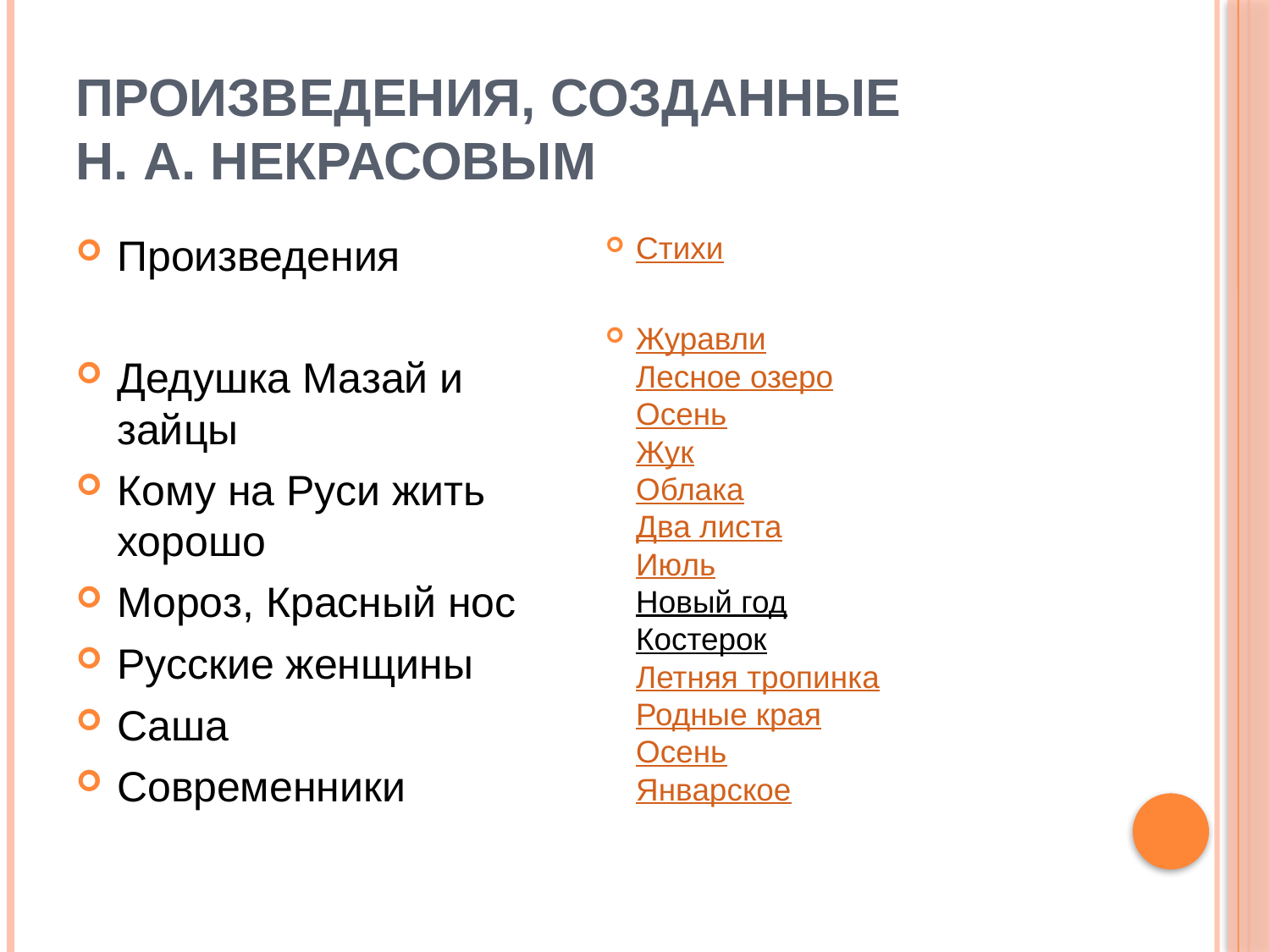

# Произведения, созданные Н. А. Некрасовым
Произведения

Дедушка Мазай и зайцы
Кому на Руси жить хорошо
Мороз, Красный нос
Русские женщины
Саша
Современники

Стихи

Журавли
Лесное озеро
Осень
Жук
Облака
Два листа
Июль
Новый год
Костерок
Летняя тропинка
Родные края
Осень
Январское